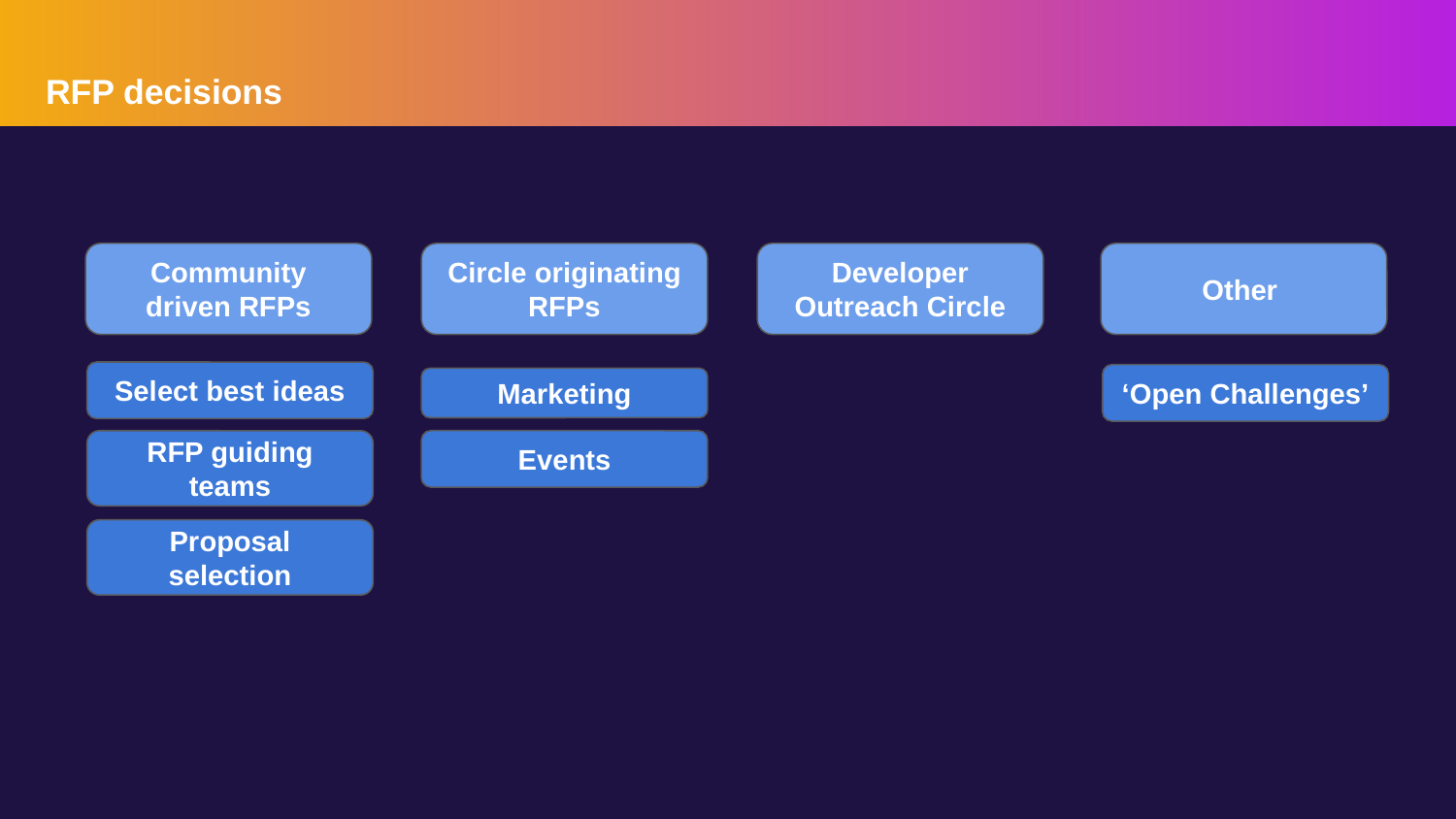

# RFP decisions
Community driven RFPs
Circle originating RFPs
Developer Outreach Circle
Other
Select best ideas
‘Open Challenges’
Marketing
RFP guiding teams
Events
Proposal selection